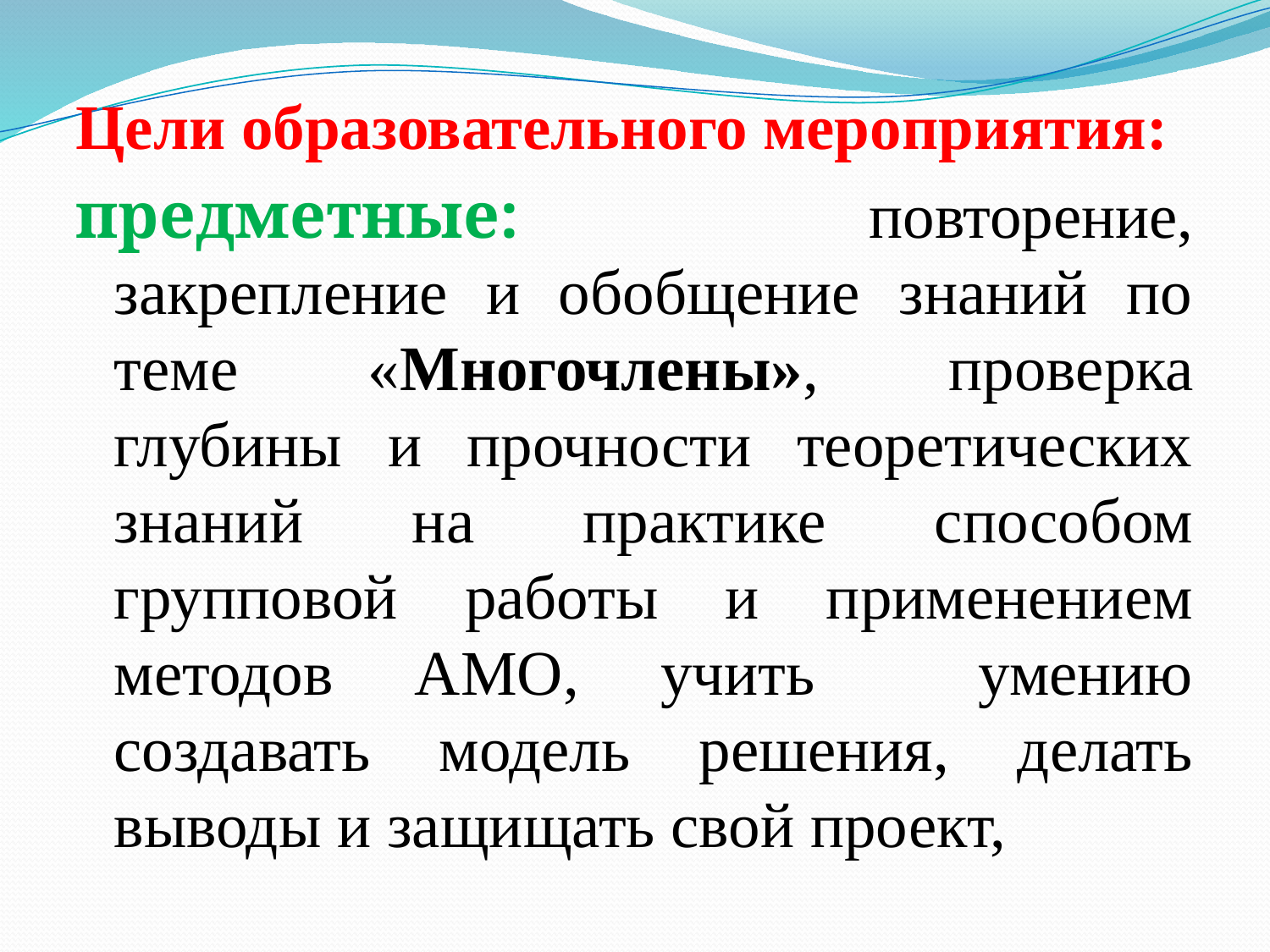

#
Цели образовательного мероприятия:
предметные: повторение, закрепление и обобщение знаний по теме «Многочлены», проверка глубины и прочности теоретических знаний на практике способом групповой работы и применением методов АМО, учить  умению создавать модель решения, делать выводы и защищать свой проект,